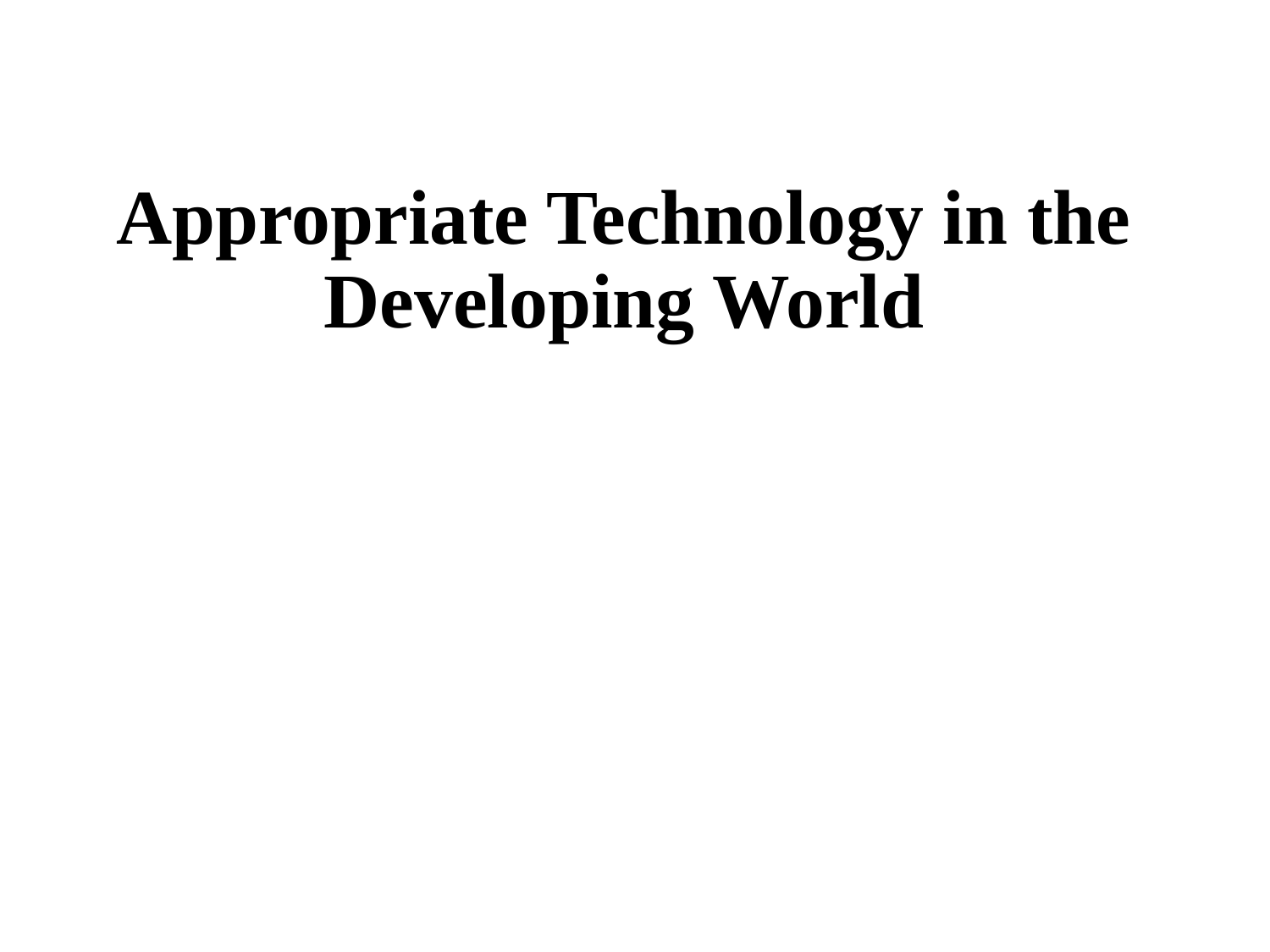

# Appropriate Technology in the Developing World